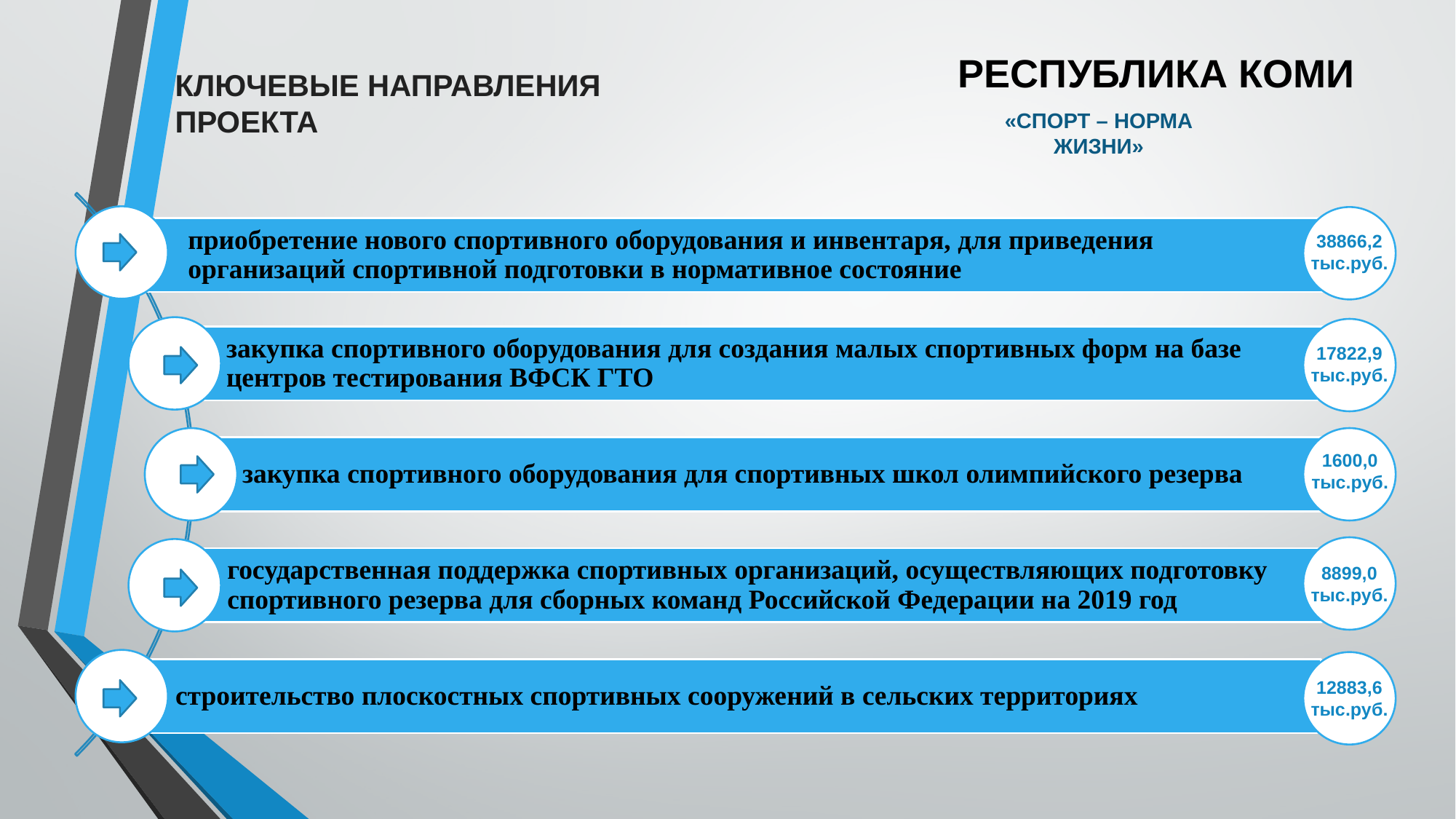

РЕСПУБЛИКА КОМИ
КЛЮЧЕВЫЕ НАПРАВЛЕНИЯ ПРОЕКТА
«Спорт – норма жизни»

приобретение нового спортивного оборудования и инвентаря, для приведения организаций спортивной подготовки в нормативное состояние
закупка спортивного оборудования для создания малых спортивных форм на базе центров тестирования ВФСК ГТО
закупка спортивного оборудования для спортивных школ олимпийского резерва
государственная поддержка спортивных организаций, осуществляющих подготовку спортивного резерва для сборных команд Российской Федерации на 2019 год
строительство плоскостных спортивных сооружений в сельских территориях

38866,2 тыс.руб.

17822,9 тыс.руб.

1600,0 тыс.руб.

8899,0 тыс.руб.

12883,6 тыс.руб.